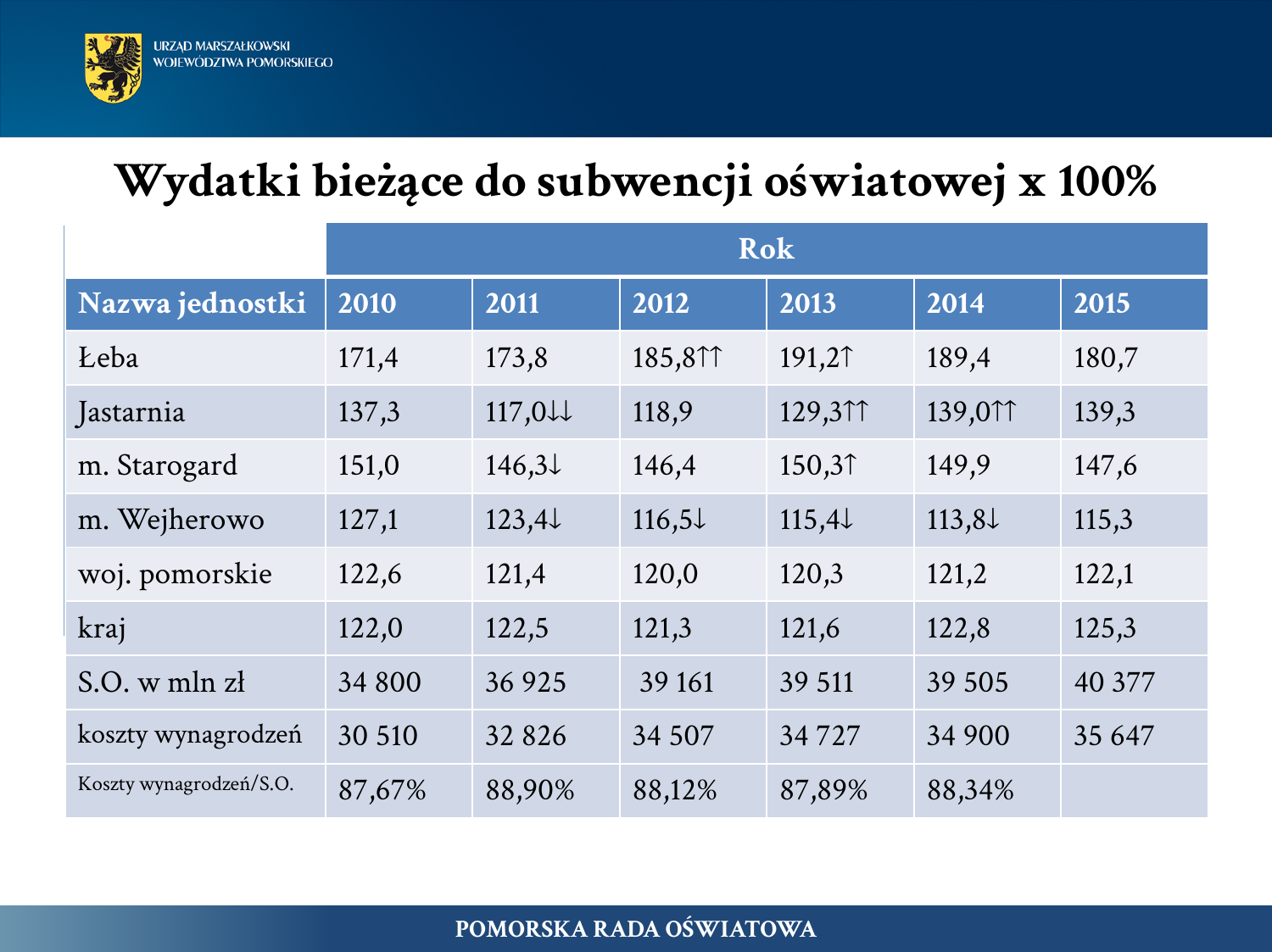

# Wydatki bieżące do subwencji oświatowej x 100%
|  | Rok |  |  |  |  |  |
| --- | --- | --- | --- | --- | --- | --- |
| Nazwa jednostki | 2010 | 2011 | 2012 | 2013 | 2014 | 2015 |
| Łeba | 171,4 | 173,8 | 185,8↑↑ | 191,2↑ | 189,4 | 180,7 |
| Jastarnia | 137,3 | 117,0↓↓ | 118,9 | 129,3↑↑ | 139,0↑↑ | 139,3 |
| m. Starogard | 151,0 | 146,3↓ | 146,4 | 150,3↑ | 149,9 | 147,6 |
| m. Wejherowo | 127,1 | 123,4↓ | 116,5↓ | 115,4↓ | 113,8↓ | 115,3 |
| woj. pomorskie | 122,6 | 121,4 | 120,0 | 120,3 | 121,2 | 122,1 |
| kraj | 122,0 | 122,5 | 121,3 | 121,6 | 122,8 | 125,3 |
| S.O. w mln zł | 34 800 | 36 925 | 39 161 | 39 511 | 39 505 | 40 377 |
| koszty wynagrodzeń | 30 510 | 32 826 | 34 507 | 34 727 | 34 900 | 35 647 |
| Koszty wynagrodzeń/S.O. | 87,67% | 88,90% | 88,12% | 87,89% | 88,34% |  |

POMORSKA RADA OŚWIATOWA